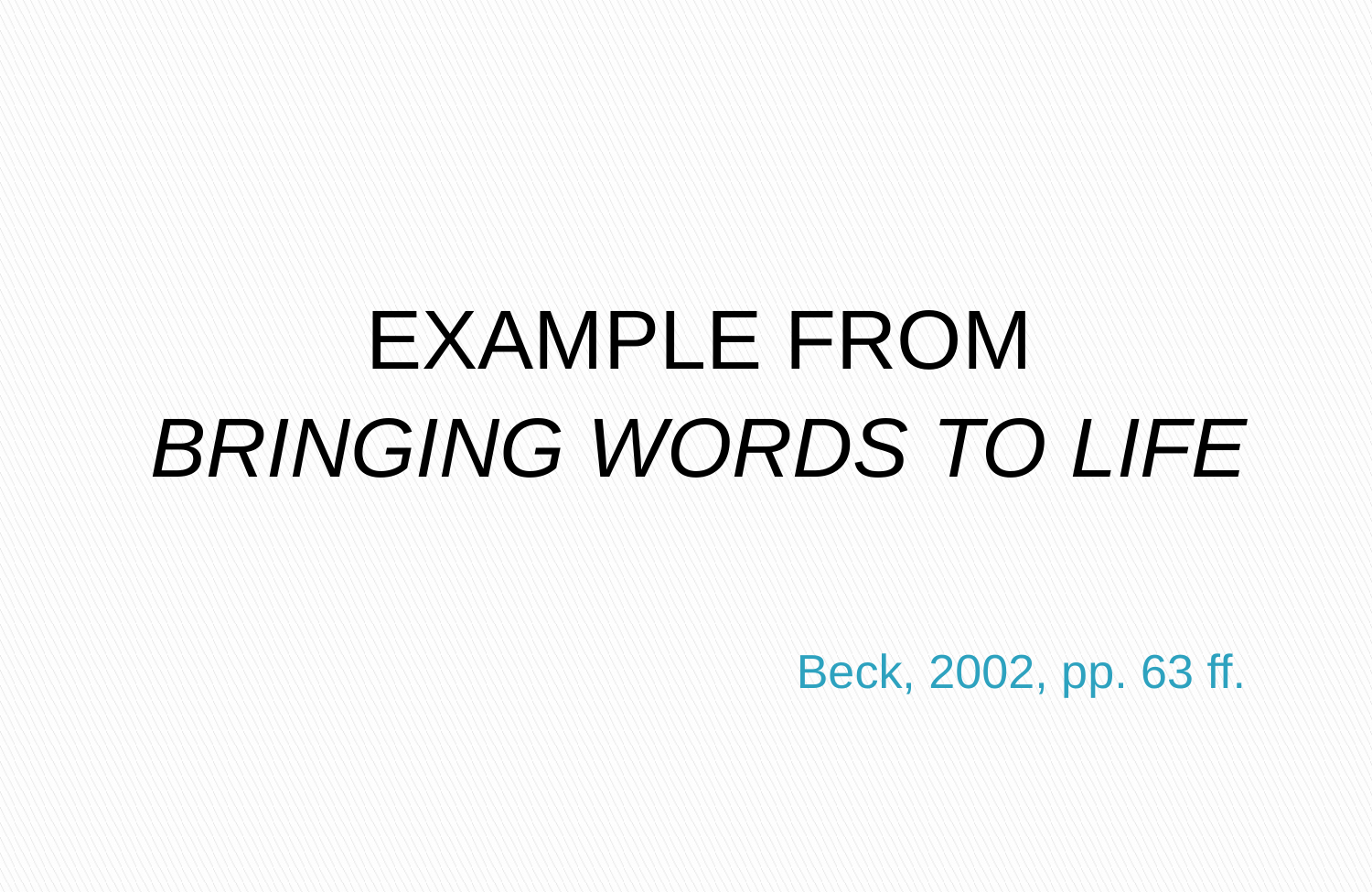

EXAMPLE FROM
BRINGING WORDS TO LIFE
# Beck, 2002, pp. 63 ff.